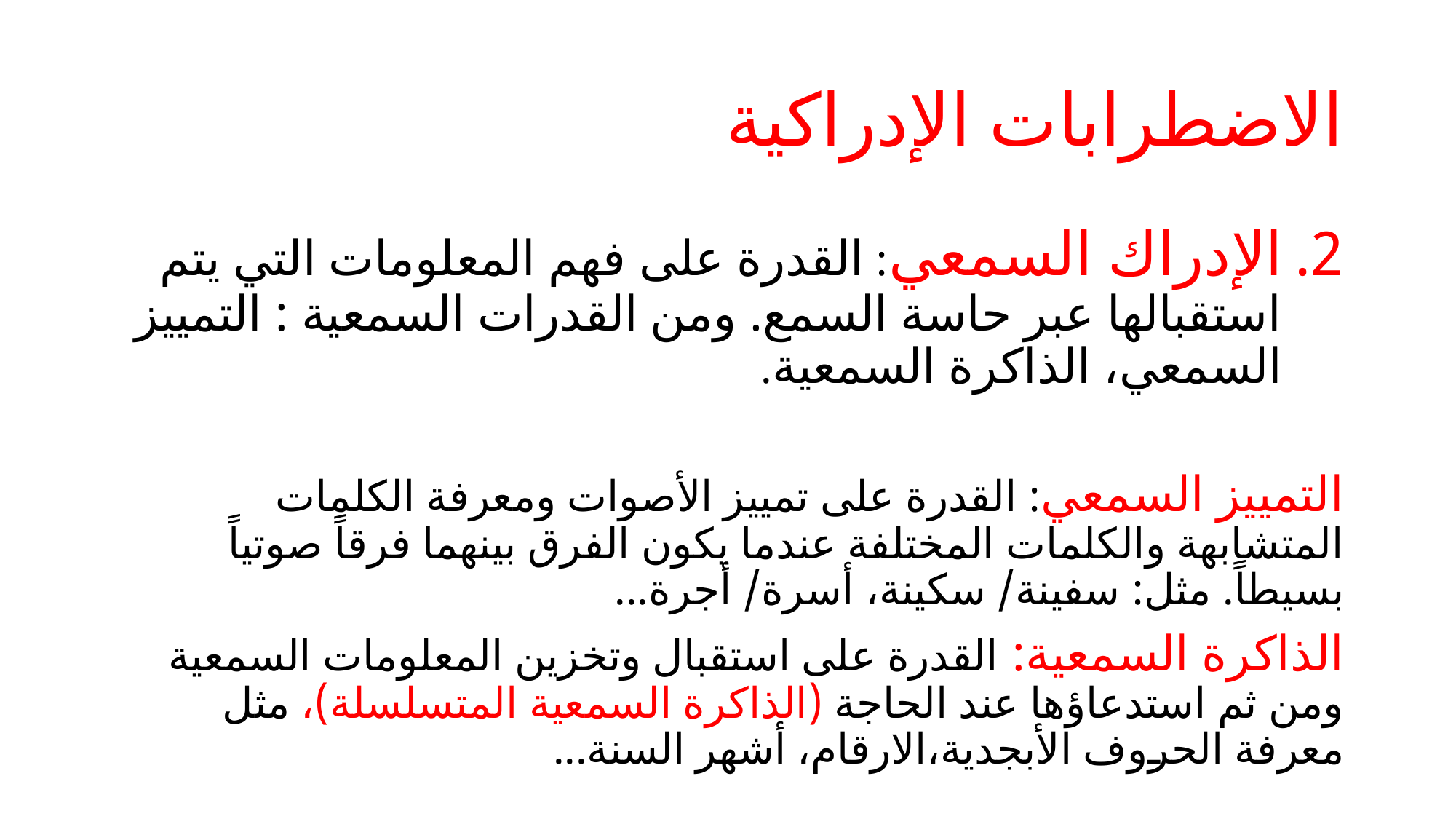

# الاضطرابات الإدراكية
الإدراك السمعي: القدرة على فهم المعلومات التي يتم استقبالها عبر حاسة السمع. ومن القدرات السمعية : التمييز السمعي، الذاكرة السمعية.

التمييز السمعي: القدرة على تمييز الأصوات ومعرفة الكلمات المتشابهة والكلمات المختلفة عندما يكون الفرق بينهما فرقاً صوتياً بسيطاً. مثل: سفينة/ سكينة، أسرة/ أجرة...
الذاكرة السمعية: القدرة على استقبال وتخزين المعلومات السمعية ومن ثم استدعاؤها عند الحاجة (الذاكرة السمعية المتسلسلة)، مثل معرفة الحروف الأبجدية،الارقام، أشهر السنة...